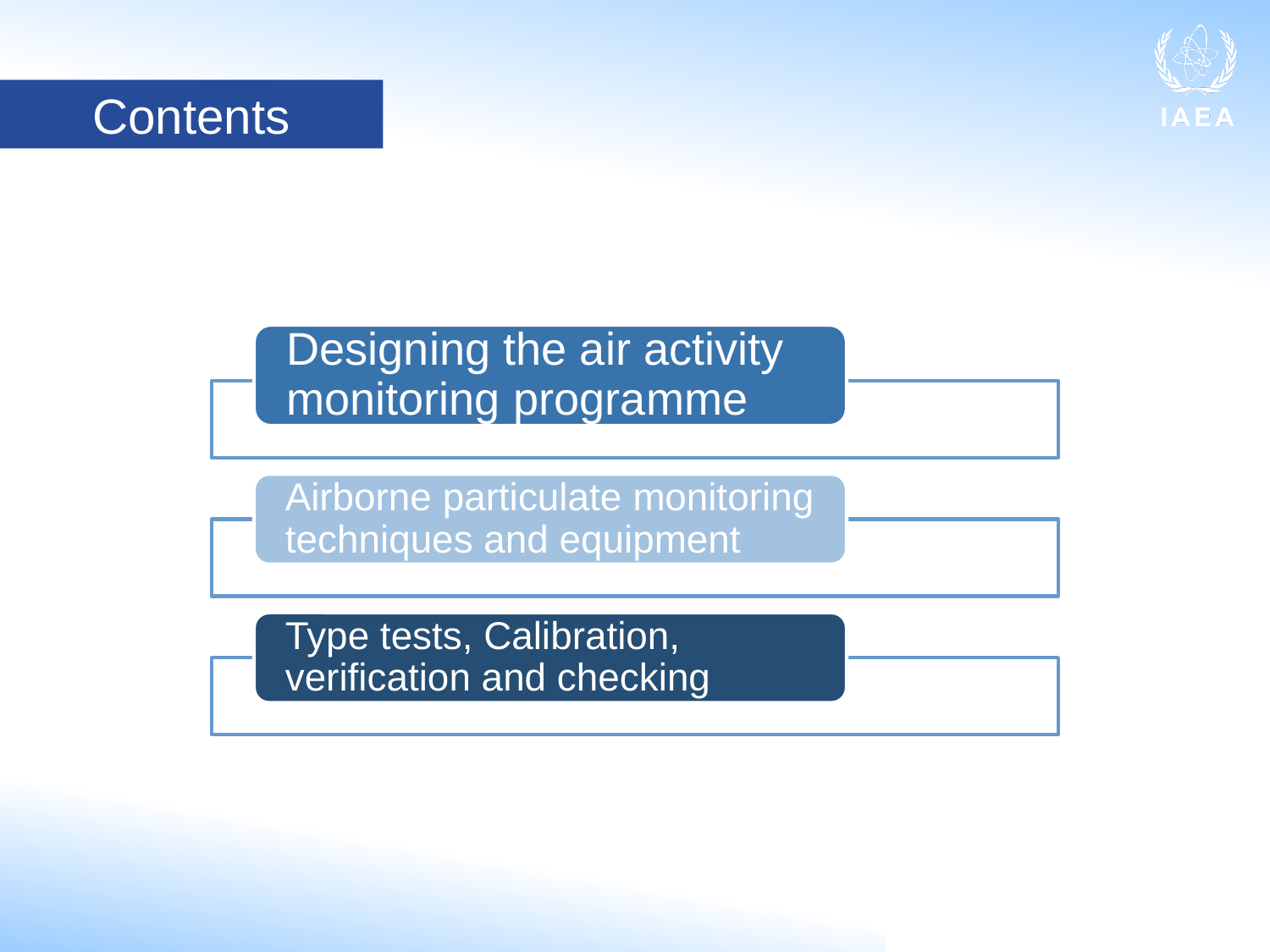

Contents
Designing the air activity monitoring programme
Airborne particulate monitoring techniques and equipment
Type tests, Calibration, verification and checking